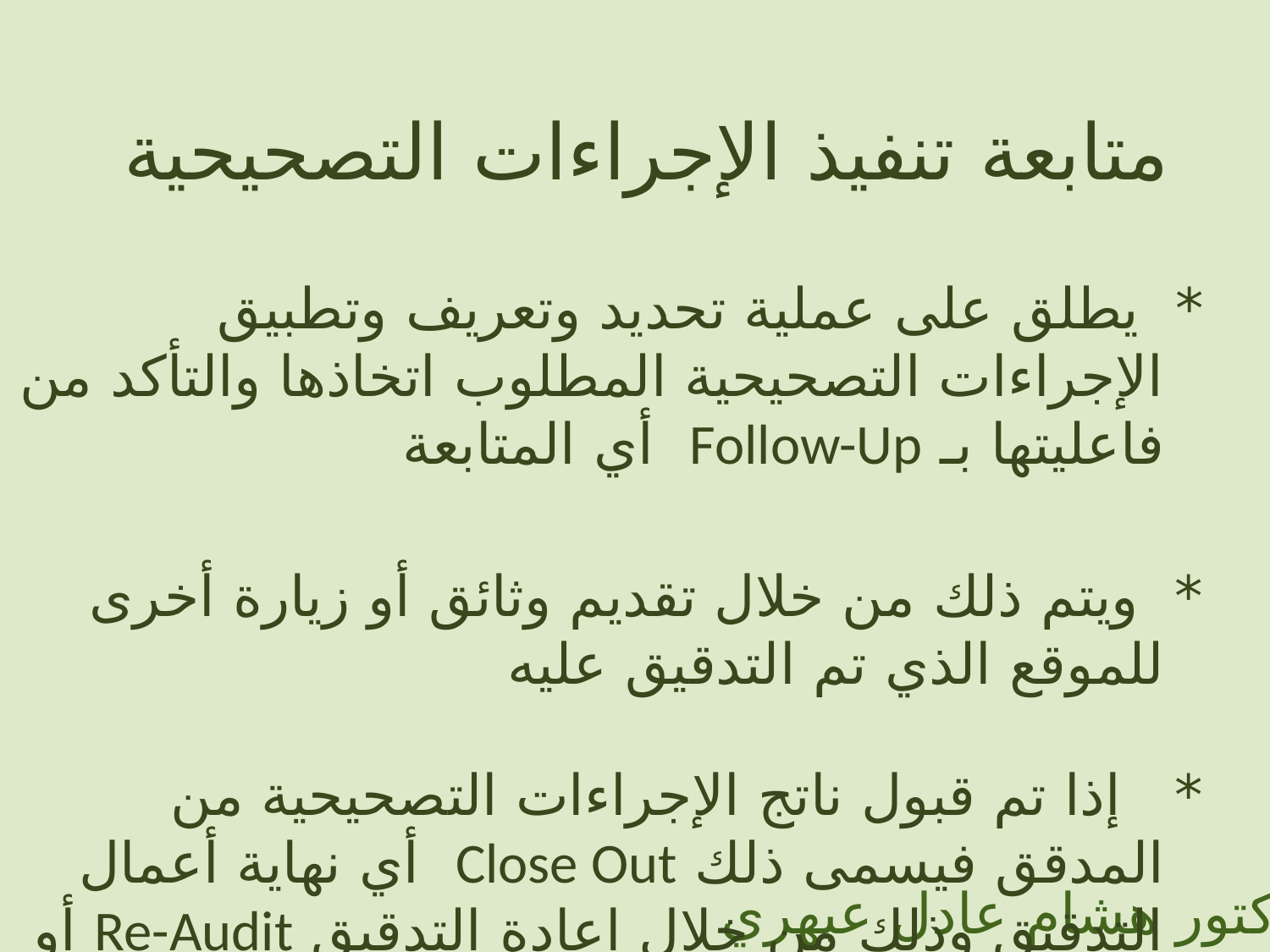

متابعة تنفيذ الإجراءات التصحيحية
*  يطلق على عملية تحديد وتعريف وتطبيق الإجراءات التصحيحية المطلوب اتخاذها والتأكد من فاعليتها بـ Follow-Up  أي المتابعة

*  ويتم ذلك من خلال تقديم وثائق أو زيارة أخرى للموقع الذي تم التدقيق عليه

*   إذا تم قبول ناتج الإجراءات التصحيحية من المدقق فيسمى ذلك Close Out  أي نهاية أعمال التدقيق وذلك من خلال إعادة التدقيق Re-Audit أو مراجعة الوثائق المقدمة التي تثبت صحة تنفيذ الإجراء التصحيحي
الدكتور هشام عادل عبهري